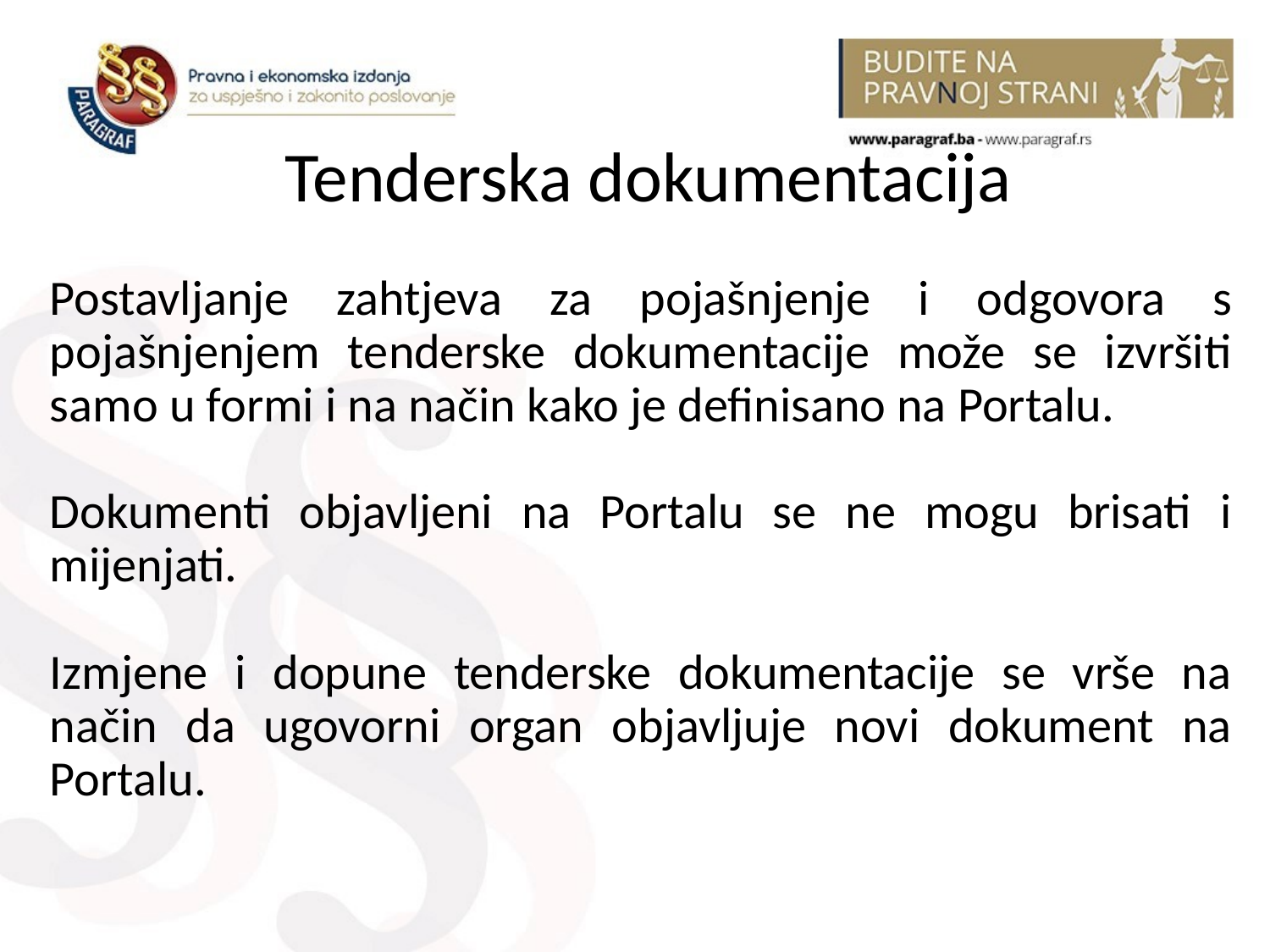

# Tenderska dokumentacija
Postavljanje zahtjeva za pojašnjenje i odgovora s pojašnjenjem tenderske dokumentacije može se izvršiti samo u formi i na način kako je definisano na Portalu.

Dokumenti objavljeni na Portalu se ne mogu brisati i mijenjati.

Izmjene i dopune tenderske dokumentacije se vrše na način da ugovorni organ objavljuje novi dokument na Portalu.